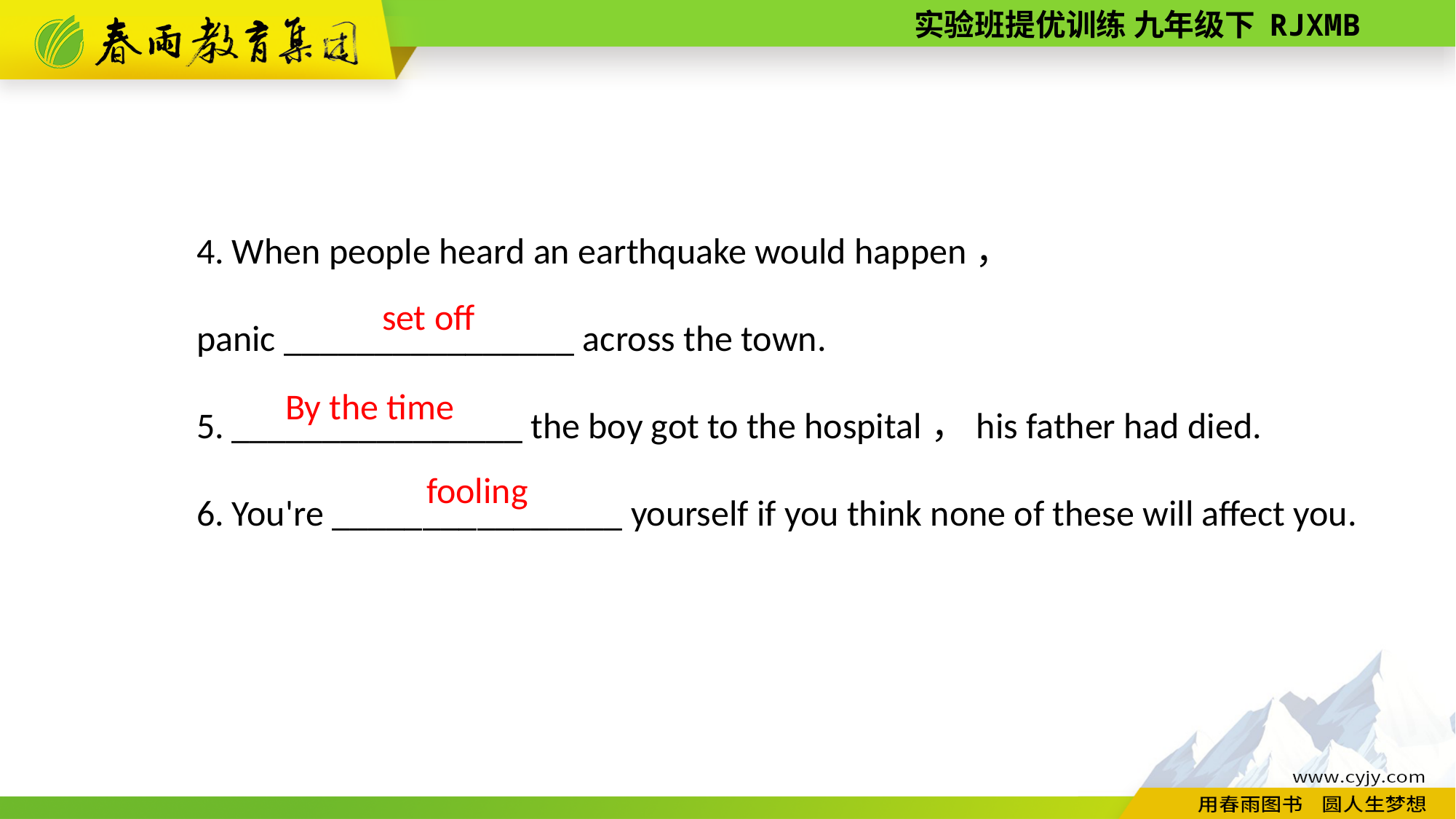

4. When people heard an earthquake would happen，
panic ________________ across the town.
5. ________________ the boy got to the hospital，his father had died.
6. You're ________________ yourself if you think none of these will affect you.
set off
By the time
fooling